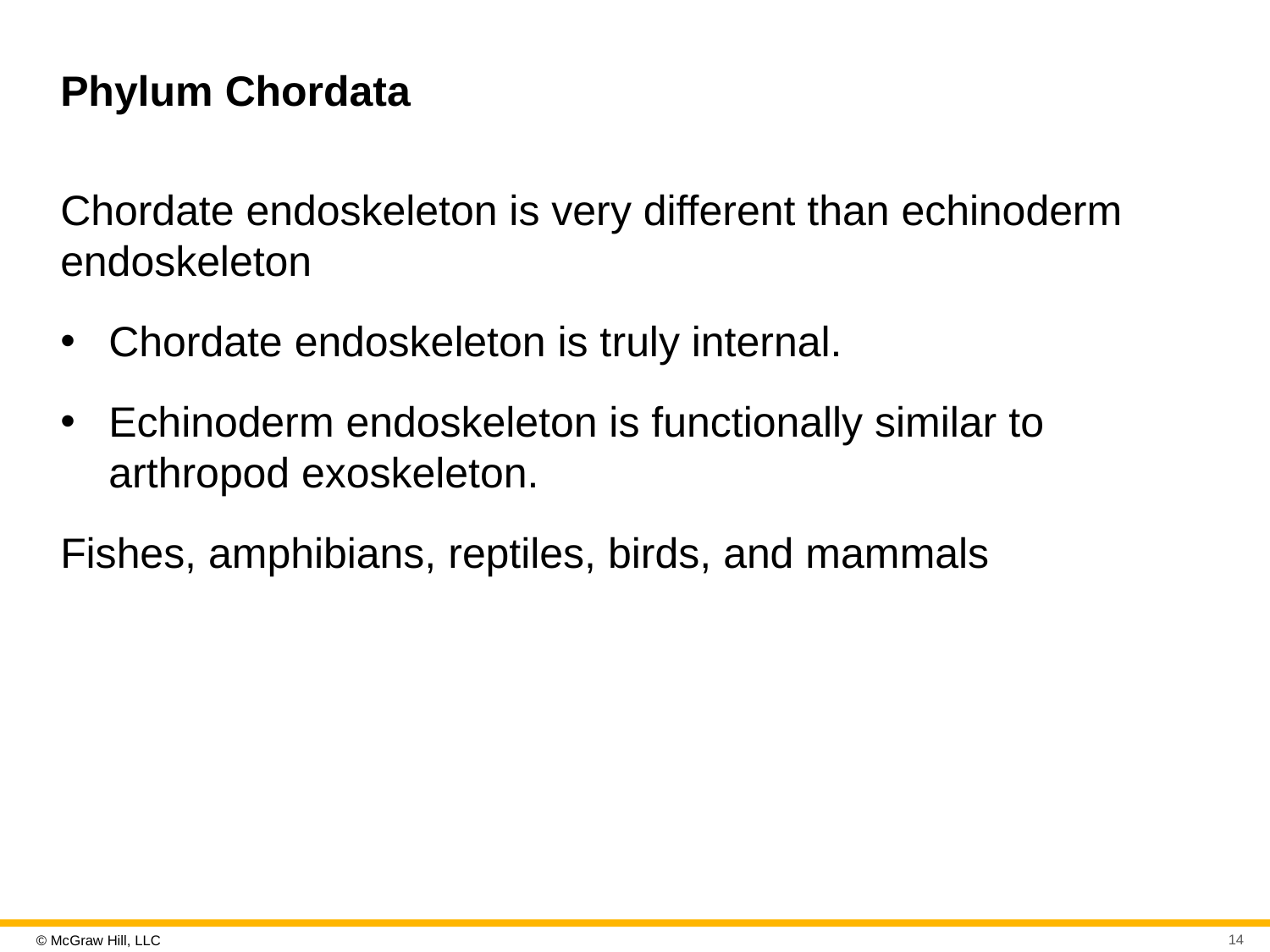

# Phylum Chordata
Chordate endoskeleton is very different than echinoderm endoskeleton
Chordate endoskeleton is truly internal.
Echinoderm endoskeleton is functionally similar to arthropod exoskeleton.
Fishes, amphibians, reptiles, birds, and mammals
14